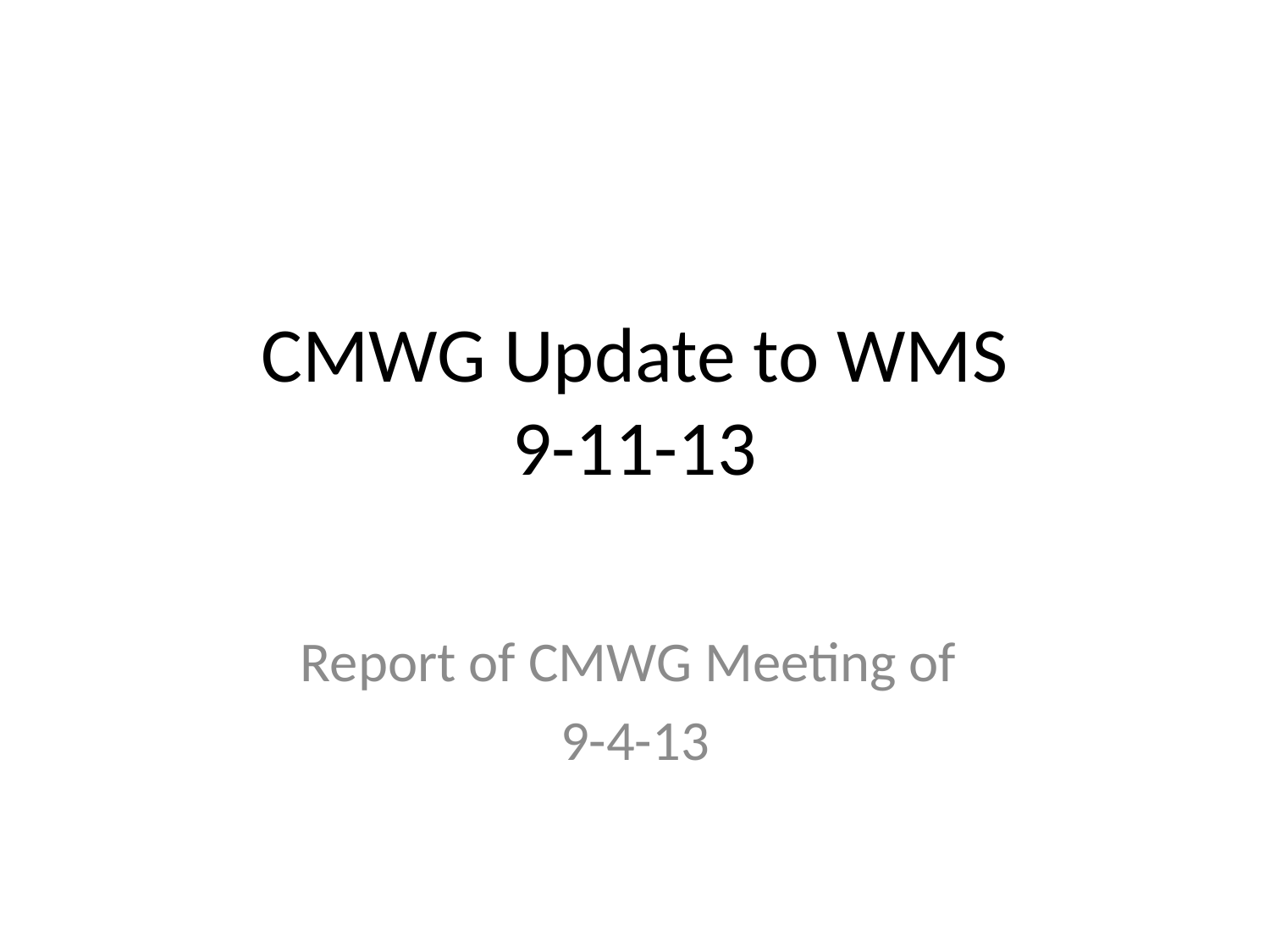

# CMWG Update to WMS 9-11-13

Report of CMWG Meeting of
9-4-13